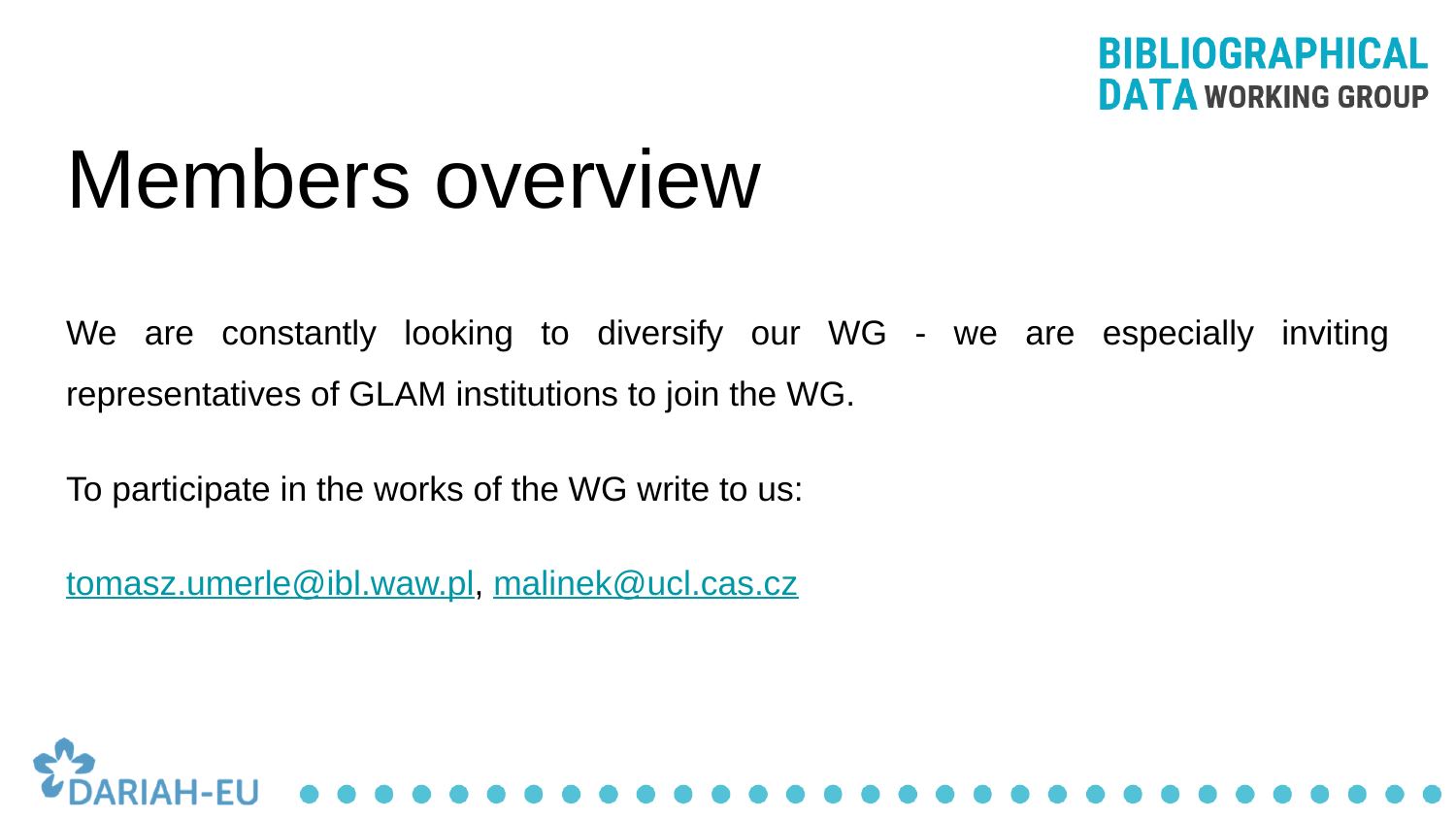

# Members overview

We are constantly looking to diversify our WG - we are especially inviting representatives of GLAM institutions to join the WG.
To participate in the works of the WG write to us:
tomasz.umerle@ibl.waw.pl, malinek@ucl.cas.cz